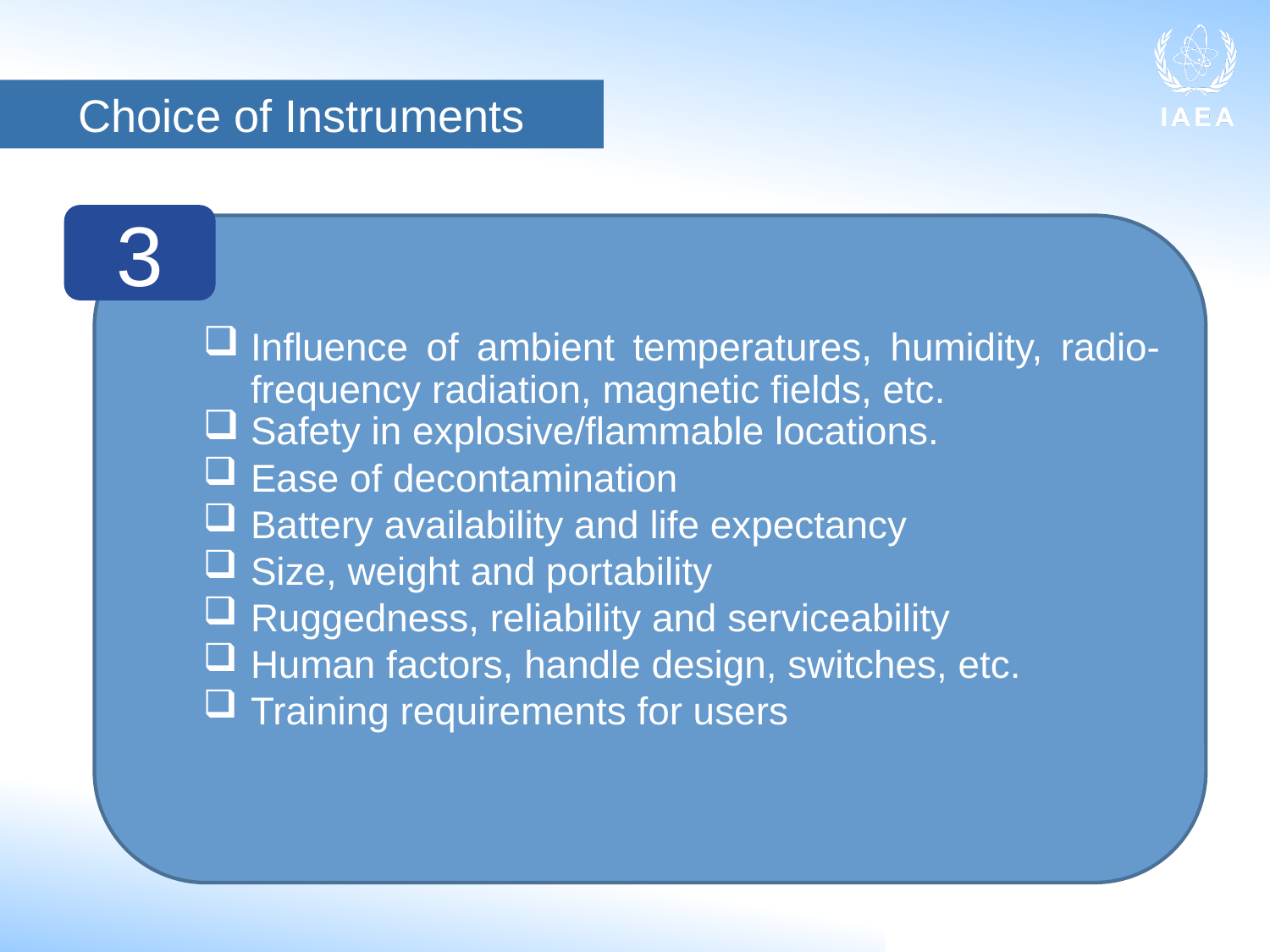

Choice of Instruments
3
Influence of ambient temperatures, humidity, radio-frequency radiation, magnetic fields, etc.
Safety in explosive/flammable locations.
Ease of decontamination
Battery availability and life expectancy
Size, weight and portability
Ruggedness, reliability and serviceability
Human factors, handle design, switches, etc.
Training requirements for users